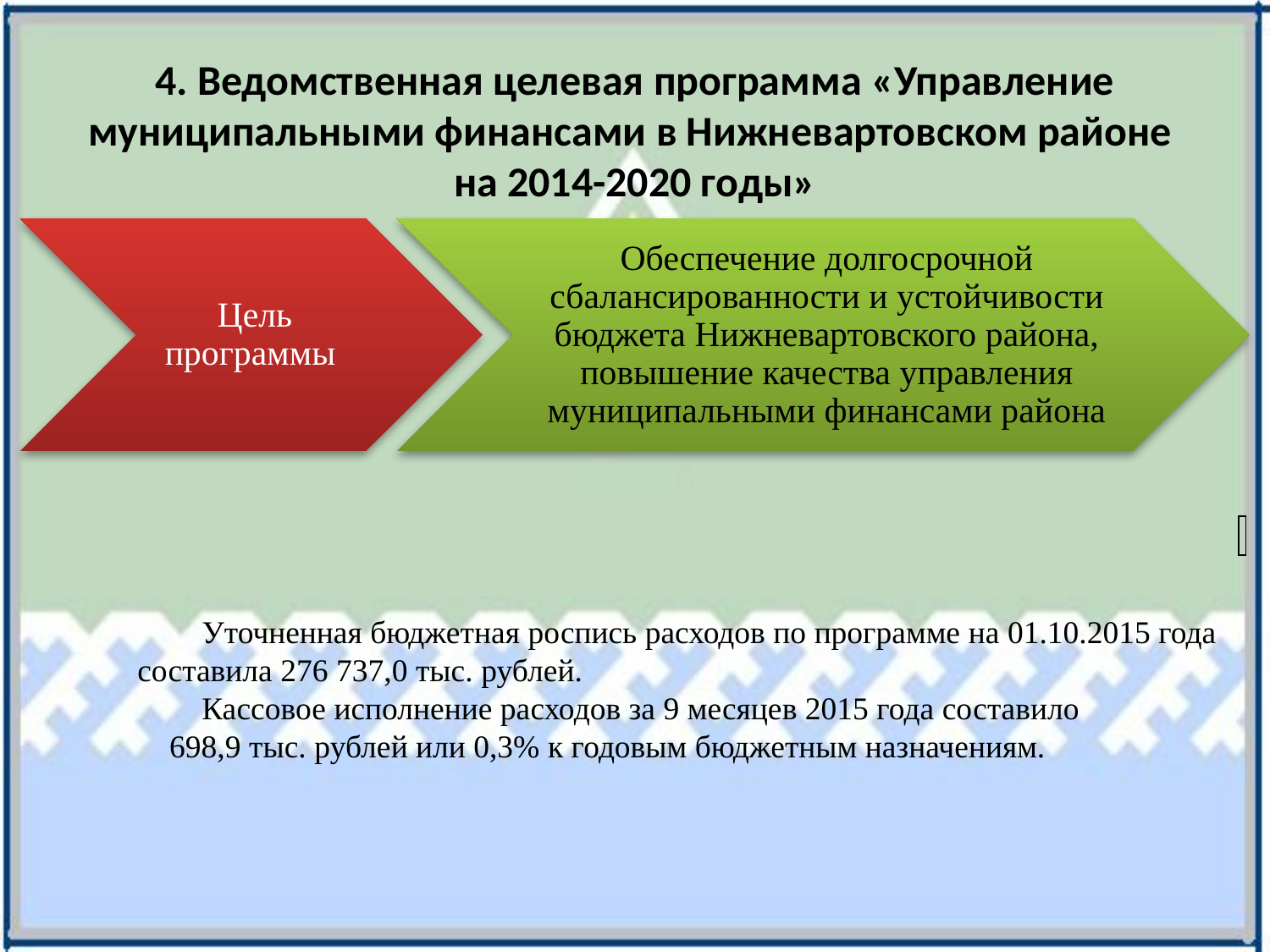

4. Ведомственная целевая программа «Управление муниципальными финансами в Нижневартовском районе
на 2014-2020 годы»
Цель программы
Обеспечение долгосрочной сбалансированности и устойчивости бюджета Нижневартовского района, повышение качества управления муниципальными финансами района
|  |
| --- |
        Уточненная бюджетная роспись расходов по программе на 01.10.2015 года составила 276 737,0 тыс. рублей.
        Кассовое исполнение расходов за 9 месяцев 2015 года составило                       698,9 тыс. рублей или 0,3% к годовым бюджетным назначениям.